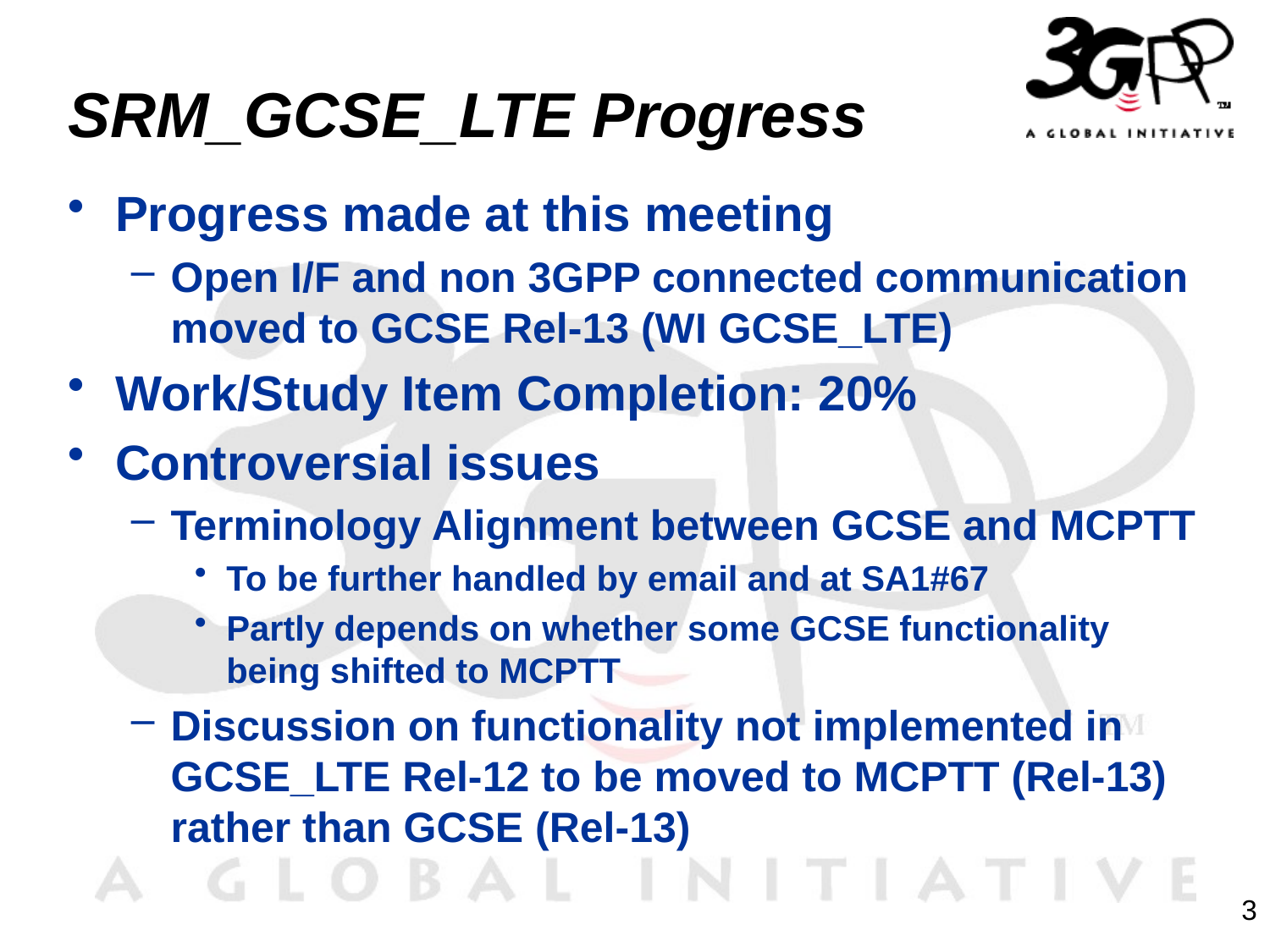

# SRM_GCSE_LTE Progress
Progress made at this meeting
Open I/F and non 3GPP connected communication moved to GCSE Rel-13 (WI GCSE_LTE)
Work/Study Item Completion: 20%
Controversial issues
Terminology Alignment between GCSE and MCPTT
To be further handled by email and at SA1#67
Partly depends on whether some GCSE functionality being shifted to MCPTT
Discussion on functionality not implemented in GCSE_LTE Rel-12 to be moved to MCPTT (Rel-13) rather than GCSE (Rel-13)
3